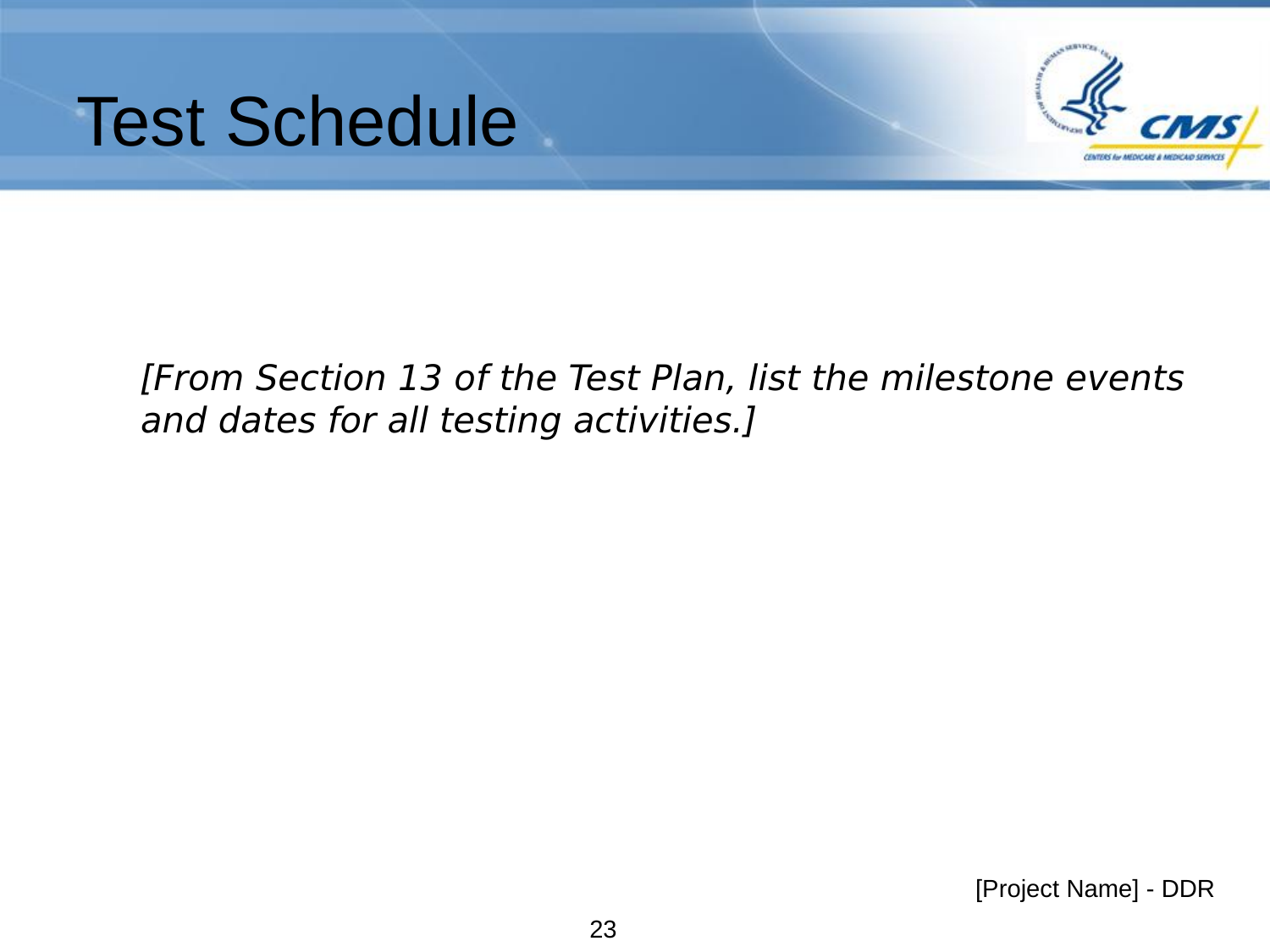

# Test Schedule
[From Section 13 of the Test Plan, list the milestone events and dates for all testing activities.]

[Project Name] - DDR
23